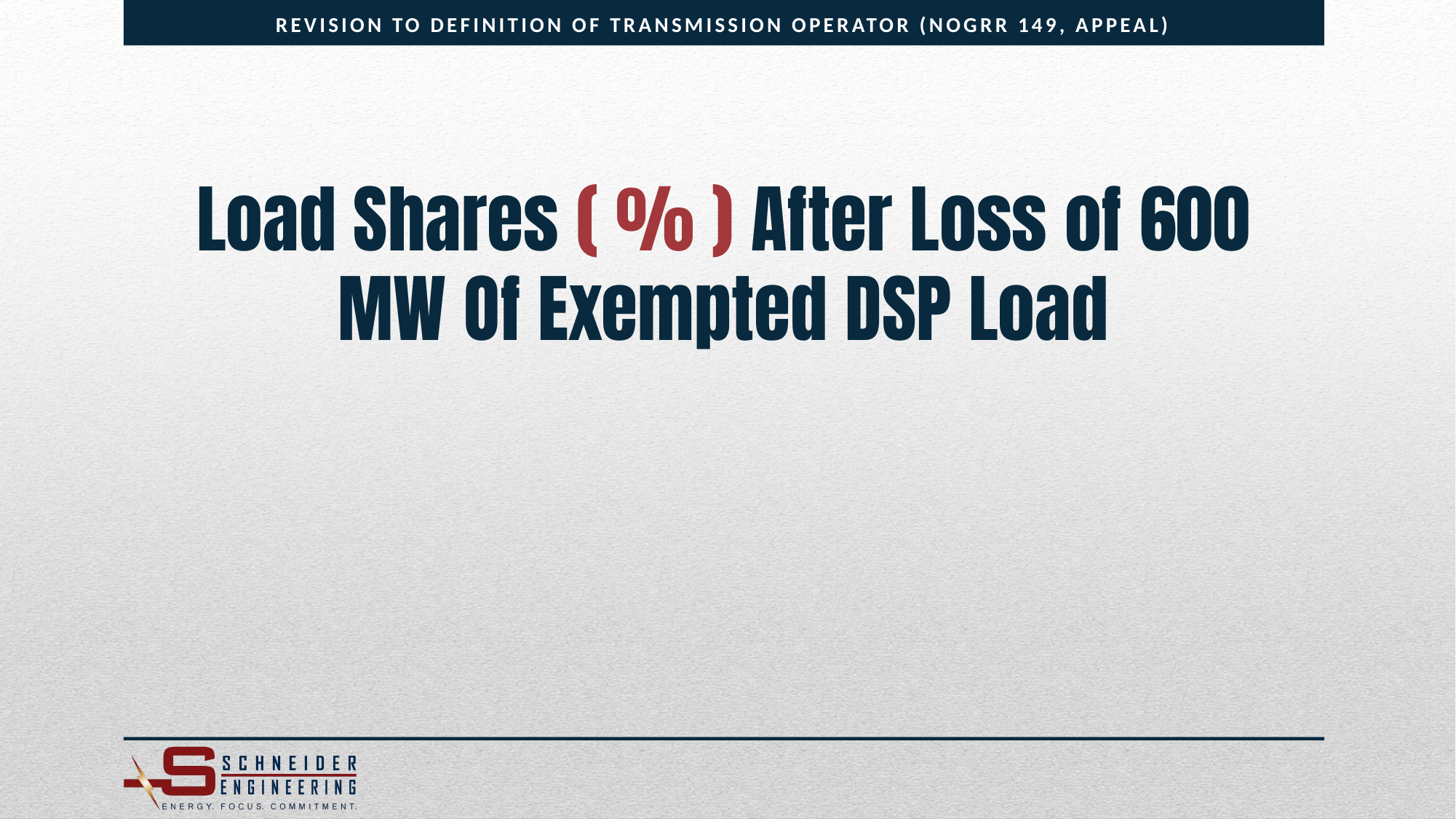

Revision to Definition of Transmission Operator (NOGRR 149, Appeal)
Load Shares ( % ) After Loss of 600 MW Of Exempted DSP Load